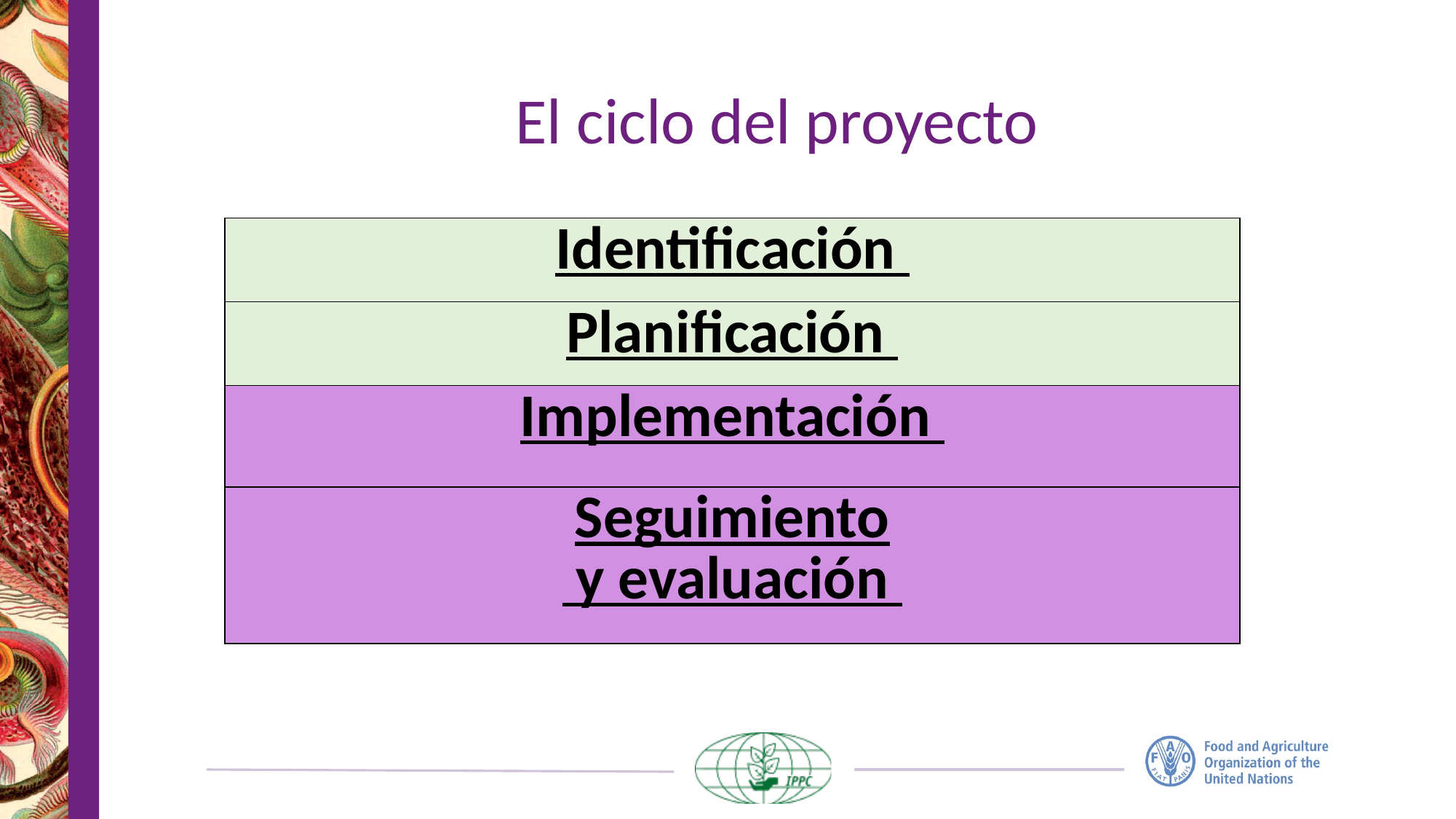

# El ciclo del proyecto
| Identificación |
| --- |
| Planificación |
| Implementación |
| Seguimiento y evaluación |